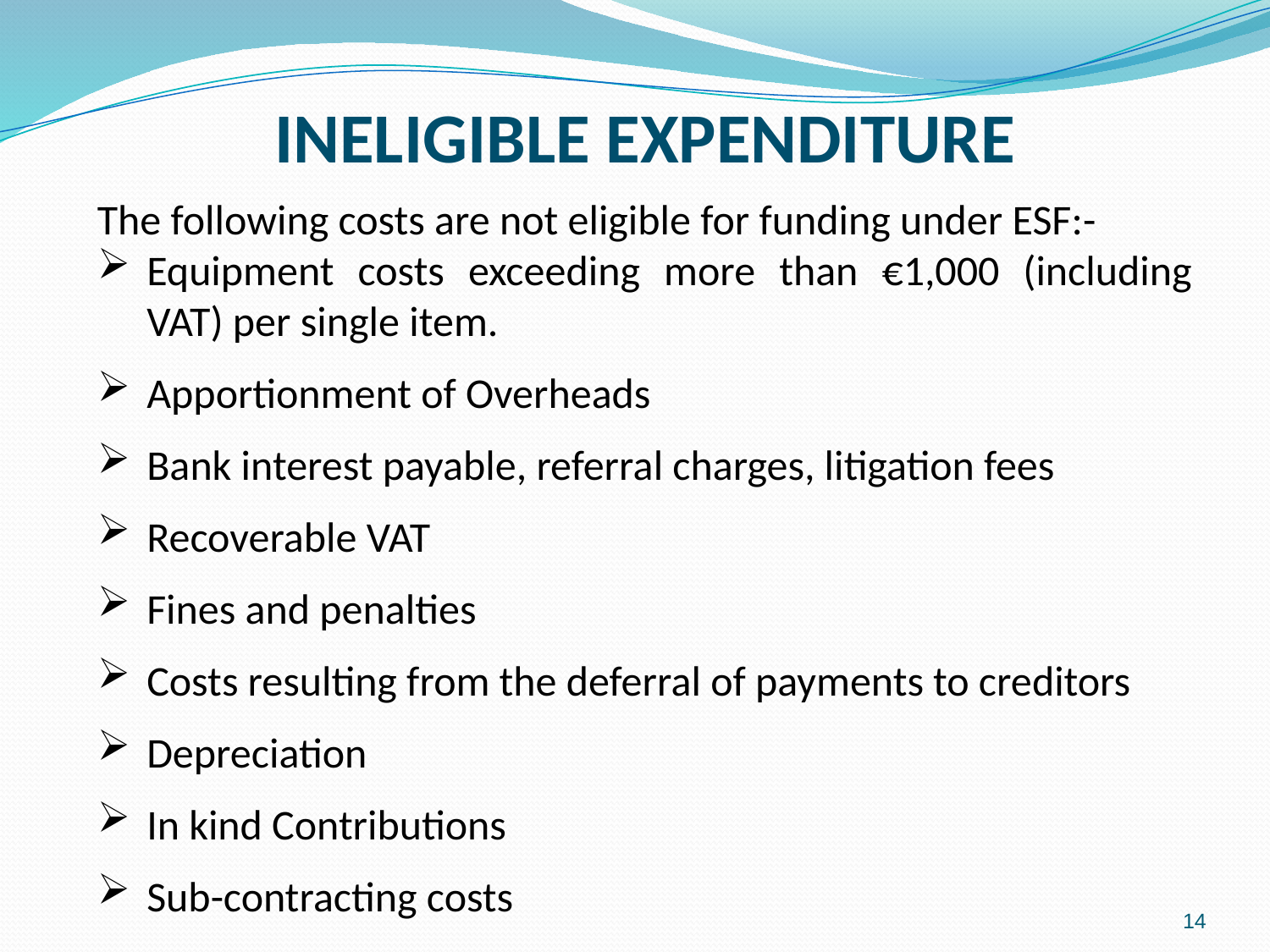

INELIGIBLE EXPENDITURE
The following costs are not eligible for funding under ESF:-
Equipment costs exceeding more than €1,000 (including VAT) per single item.
Apportionment of Overheads
Bank interest payable, referral charges, litigation fees
Recoverable VAT
Fines and penalties
Costs resulting from the deferral of payments to creditors
Depreciation
In kind Contributions
Sub-contracting costs
14